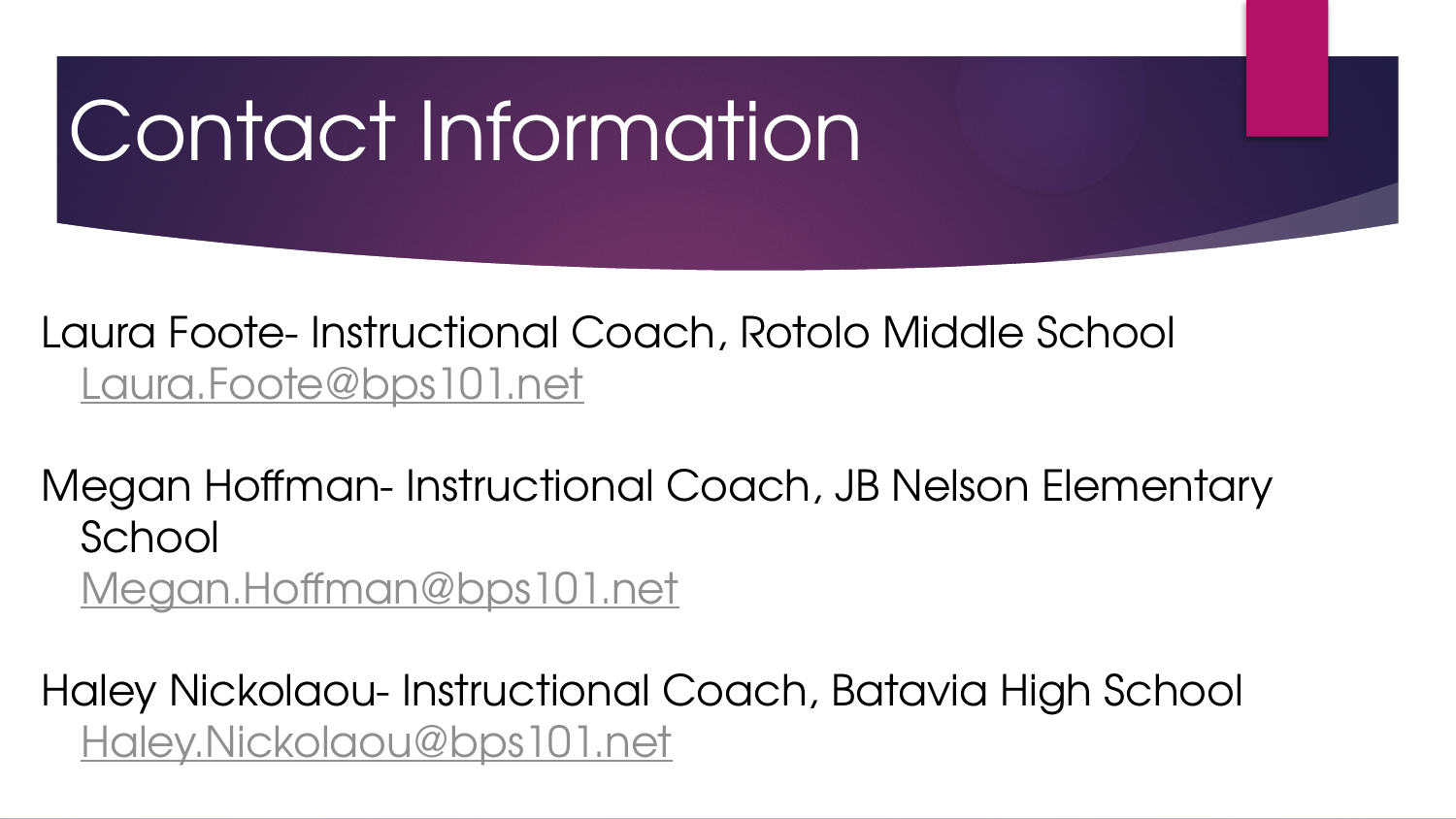

# Contact Information
Laura Foote- Instructional Coach, Rotolo Middle School
	Laura.Foote@bps101.net

Megan Hoffman- Instructional Coach, JB Nelson Elementary School
	Megan.Hoffman@bps101.net

Haley Nickolaou- Instructional Coach, Batavia High School
	Haley.Nickolaou@bps101.net